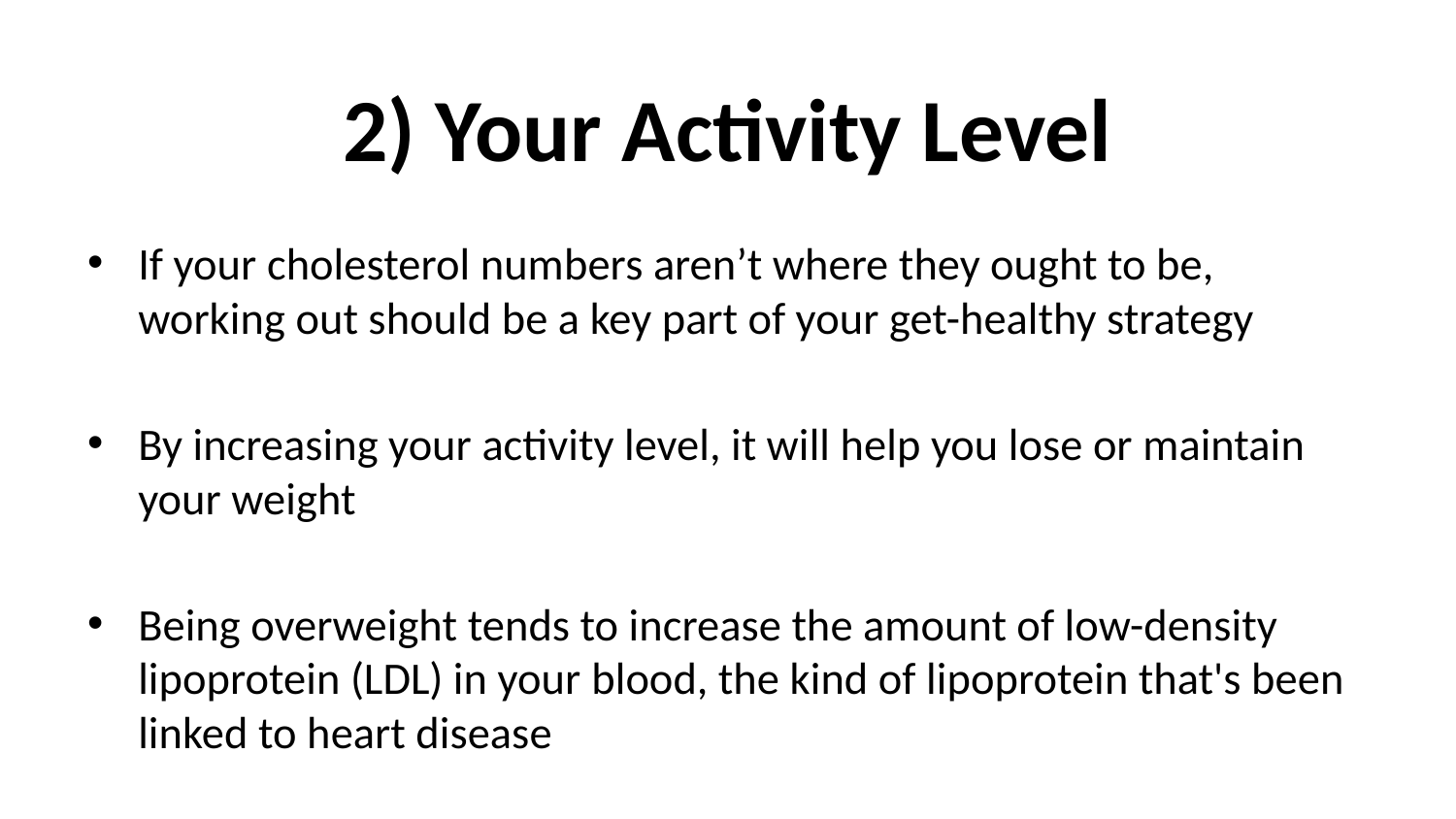

# 2) Your Activity Level
If your cholesterol numbers aren’t where they ought to be, working out should be a key part of your get-healthy strategy

By increasing your activity level, it will help you lose or maintain your weight

Being overweight tends to increase the amount of low-density lipoprotein (LDL) in your blood, the kind of lipoprotein that's been linked to heart disease